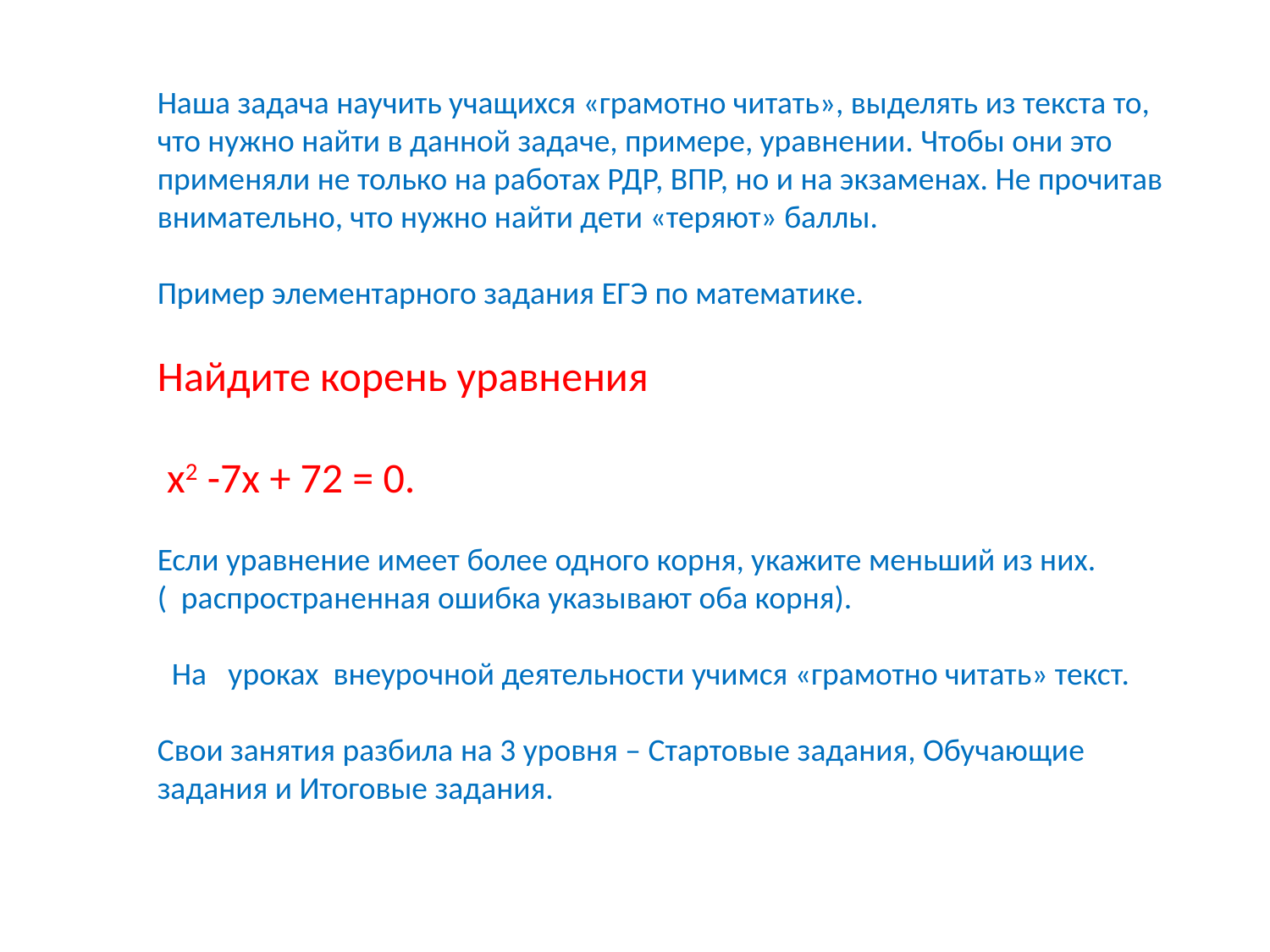

Наша задача научить учащихся «грамотно читать», выделять из текста то, что нужно найти в данной задаче, примере, уравнении. Чтобы они это применяли не только на работах РДР, ВПР, но и на экзаменах. Не прочитав внимательно, что нужно найти дети «теряют» баллы.

Пример элементарного задания ЕГЭ по математике.

Найдите корень уравнения

 х2 -7х + 72 = 0.

Если уравнение имеет более одного корня, укажите меньший из них.
(  распространенная ошибка указывают оба корня).

  На   уроках  внеурочной деятельности учимся «грамотно читать» текст.

Свои занятия разбила на 3 уровня – Стартовые задания, Обучающие задания и Итоговые задания.